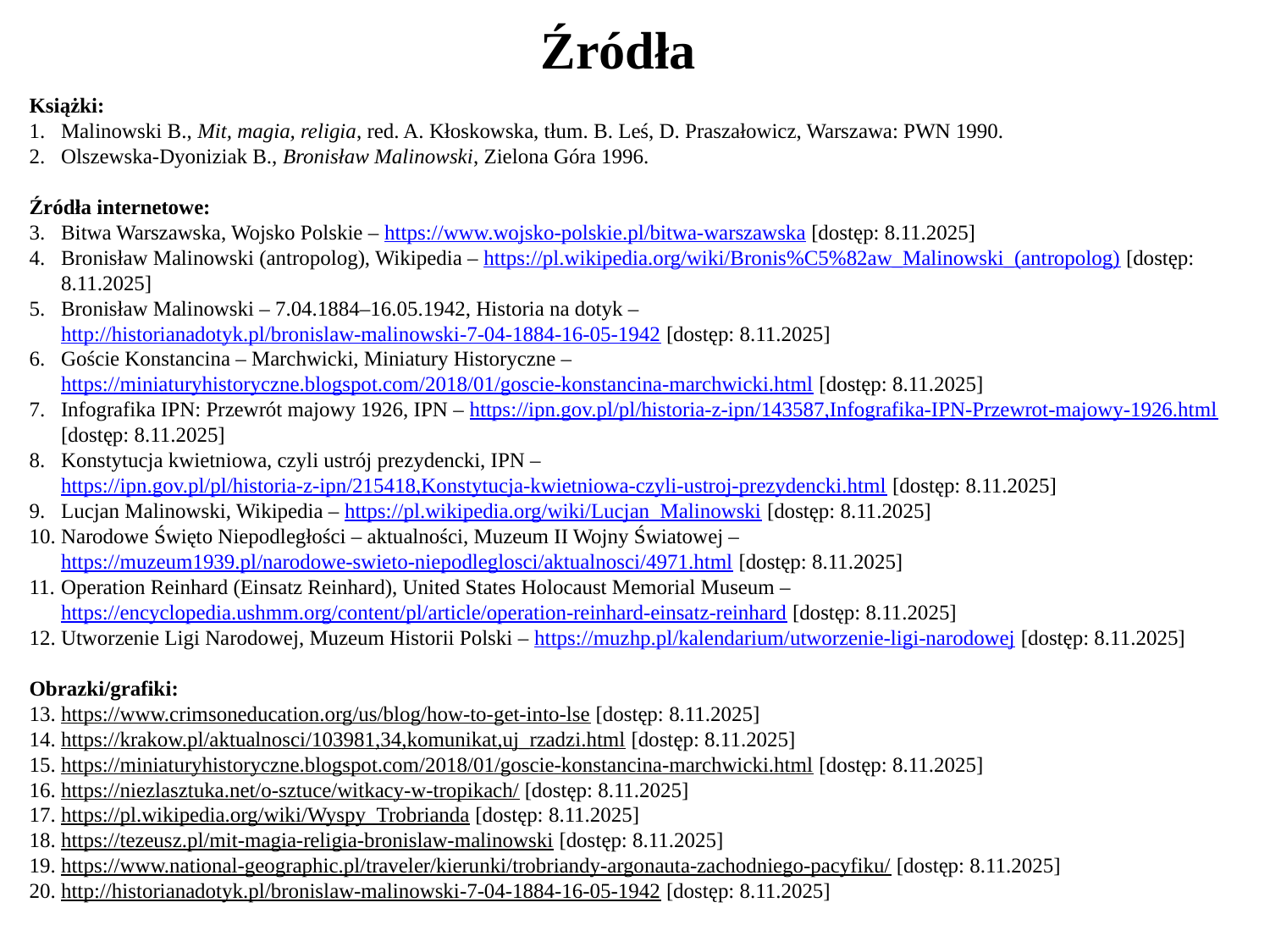

Źródła
Książki:
Malinowski B., Mit, magia, religia, red. A. Kłoskowska, tłum. B. Leś, D. Praszałowicz, Warszawa: PWN 1990.
Olszewska-Dyoniziak B., Bronisław Malinowski, Zielona Góra 1996.

Źródła internetowe:
Bitwa Warszawska, Wojsko Polskie – https://www.wojsko-polskie.pl/bitwa-warszawska [dostęp: 8.11.2025]
Bronisław Malinowski (antropolog), Wikipedia – https://pl.wikipedia.org/wiki/Bronis%C5%82aw_Malinowski_(antropolog) [dostęp: 8.11.2025]
Bronisław Malinowski – 7.04.1884–16.05.1942, Historia na dotyk – http://historianadotyk.pl/bronislaw-malinowski-7-04-1884-16-05-1942 [dostęp: 8.11.2025]
Goście Konstancina – Marchwicki, Miniatury Historyczne – https://miniaturyhistoryczne.blogspot.com/2018/01/goscie-konstancina-marchwicki.html [dostęp: 8.11.2025]
Infografika IPN: Przewrót majowy 1926, IPN – https://ipn.gov.pl/pl/historia-z-ipn/143587,Infografika-IPN-Przewrot-majowy-1926.html [dostęp: 8.11.2025]
Konstytucja kwietniowa, czyli ustrój prezydencki, IPN – https://ipn.gov.pl/pl/historia-z-ipn/215418,Konstytucja-kwietniowa-czyli-ustroj-prezydencki.html [dostęp: 8.11.2025]
Lucjan Malinowski, Wikipedia – https://pl.wikipedia.org/wiki/Lucjan_Malinowski [dostęp: 8.11.2025]
Narodowe Święto Niepodległości – aktualności, Muzeum II Wojny Światowej – https://muzeum1939.pl/narodowe-swieto-niepodleglosci/aktualnosci/4971.html [dostęp: 8.11.2025]
Operation Reinhard (Einsatz Reinhard), United States Holocaust Memorial Museum – https://encyclopedia.ushmm.org/content/pl/article/operation-reinhard-einsatz-reinhard [dostęp: 8.11.2025]
Utworzenie Ligi Narodowej, Muzeum Historii Polski – https://muzhp.pl/kalendarium/utworzenie-ligi-narodowej [dostęp: 8.11.2025]

Obrazki/grafiki:
https://www.crimsoneducation.org/us/blog/how-to-get-into-lse [dostęp: 8.11.2025]
https://krakow.pl/aktualnosci/103981,34,komunikat,uj_rzadzi.html [dostęp: 8.11.2025]
https://miniaturyhistoryczne.blogspot.com/2018/01/goscie-konstancina-marchwicki.html [dostęp: 8.11.2025]
https://niezlasztuka.net/o-sztuce/witkacy-w-tropikach/ [dostęp: 8.11.2025]
https://pl.wikipedia.org/wiki/Wyspy_Trobrianda [dostęp: 8.11.2025]
https://tezeusz.pl/mit-magia-religia-bronislaw-malinowski [dostęp: 8.11.2025]
https://www.national-geographic.pl/traveler/kierunki/trobriandy-argonauta-zachodniego-pacyfiku/ [dostęp: 8.11.2025]
http://historianadotyk.pl/bronislaw-malinowski-7-04-1884-16-05-1942 [dostęp: 8.11.2025]